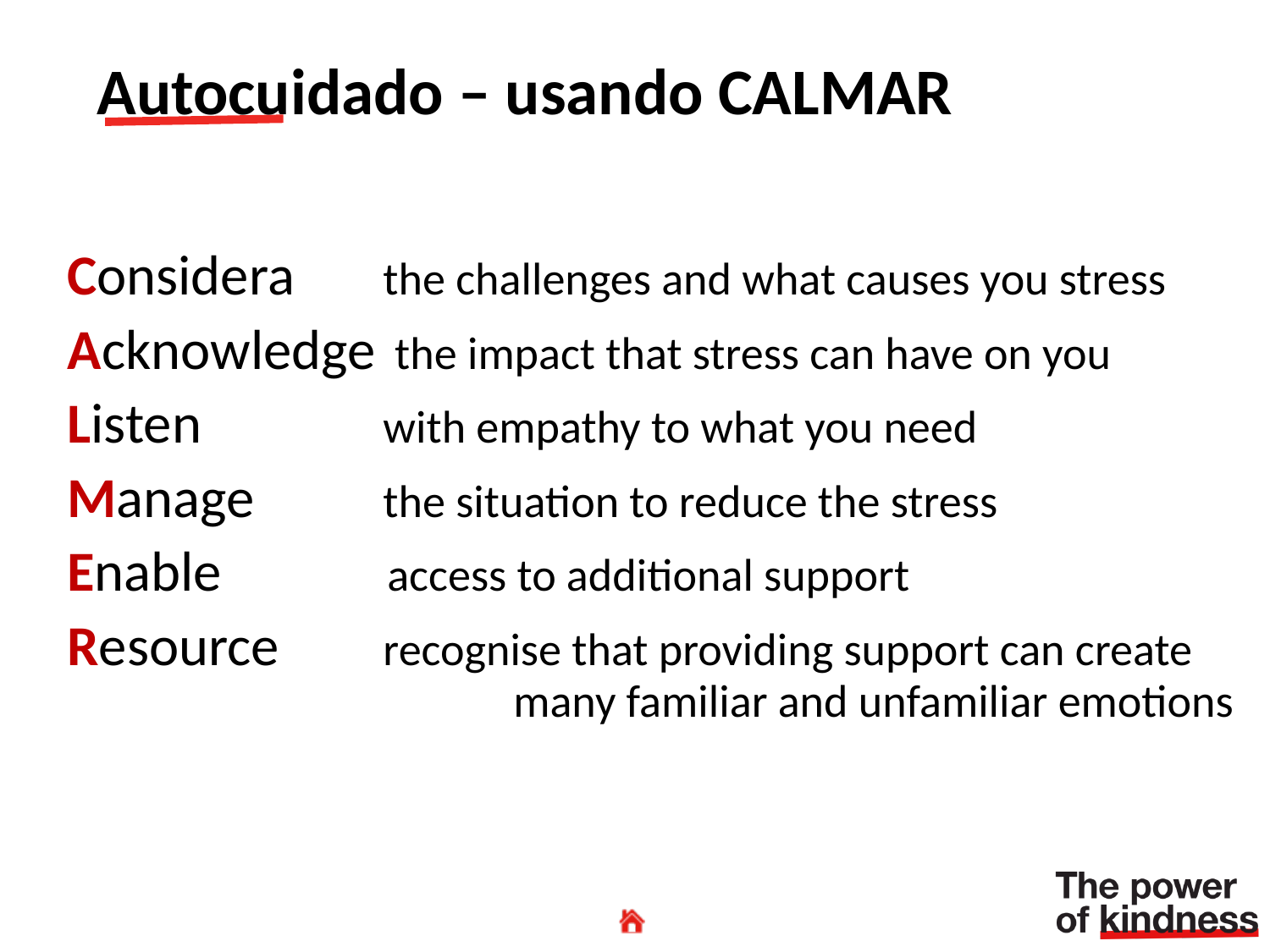

Autocuidado – usando CALMAR

Considera 	   the challenges and what causes you stress
Acknowledge  the impact that stress can have on you
Listen 		    with empathy to what you need
Manage 	   the situation to reduce the stress
Enable                 access to additional support
Resource 	    recognise that providing support can create     			    many familiar and unfamiliar emotions